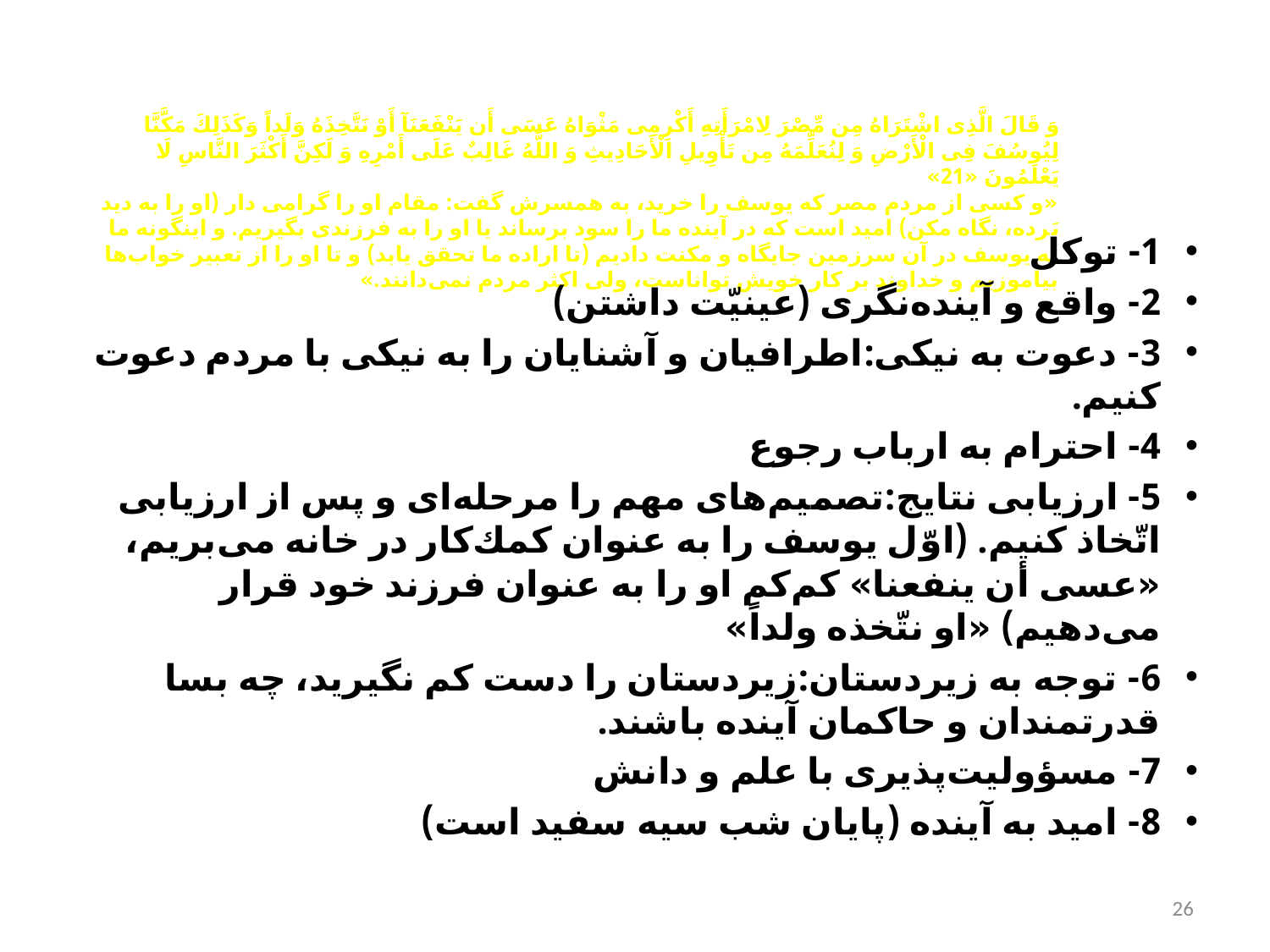

# وَ قَالَ الَّذِی اشْتَرَاهُ مِن مِّصْرَ لِامْرَأَتِهِ أَكْرِمِی مَثْوَاهُ عَسَی‌ أَن یَنْفَعَنَآ أَوْ نَتَّخِذَهُ وَلَداً وَكَذَلِكَ مَكَّنَّا لِیُوسُفَ فِی الْأَرْضِ وَ لِنُعَلِّمَهُ مِن تَأْوِیلِ الْأَحَادِیثِ وَ اللَّهُ غَالِبٌ عَلَی‌ أَمْرِهِ وَ لَكِنَّ أَكْثَرَ النَّاسِ لَا یَعْلَمُونَ «21» «و كسی از مردم مصر كه یوسف را خرید، به همسرش گفت: مقام او را گرامی دار (او را به دید بَرده، نگاه مكن) امید است كه در آینده ما را سود برساند یا او را به فرزندی بگیریم. و اینگونه ما به یوسف در آن سرزمین جایگاه و مكنت دادیم (تا اراده ما تحقق یابد) و تا او را از تعبیر خواب‌ها بیاموزیم و خداوند بر كار خویش تواناست، ولی اكثر مردم نمی‌دانند.»
1- توكل
2- واقع و آینده‌نگری (عینیّت داشتن)
3- دعوت به نیكی:اطرافیان و آشنایان را به نیكی با مردم دعوت كنیم.
4- احترام به ارباب رجوع
5- ارزیابی نتایج:تصمیم‌های مهم را مرحله‌ای و پس از ارزیابی اتّخاذ كنیم. (اوّل یوسف را به عنوان كمك‌كار در خانه می‌بریم، «عسی أن ینفعنا» كم‌كم او را به عنوان فرزند خود قرار می‌دهیم) «او نتّخذه ولداً»
6- توجه به زیردستان:زیردستان را دست كم نگیرید، چه بسا قدرتمندان و حاكمان آینده باشند.
7- مسؤولیت‌پذیری با علم و دانش
8- امید به آینده (پایان شب سیه سفید است)

26